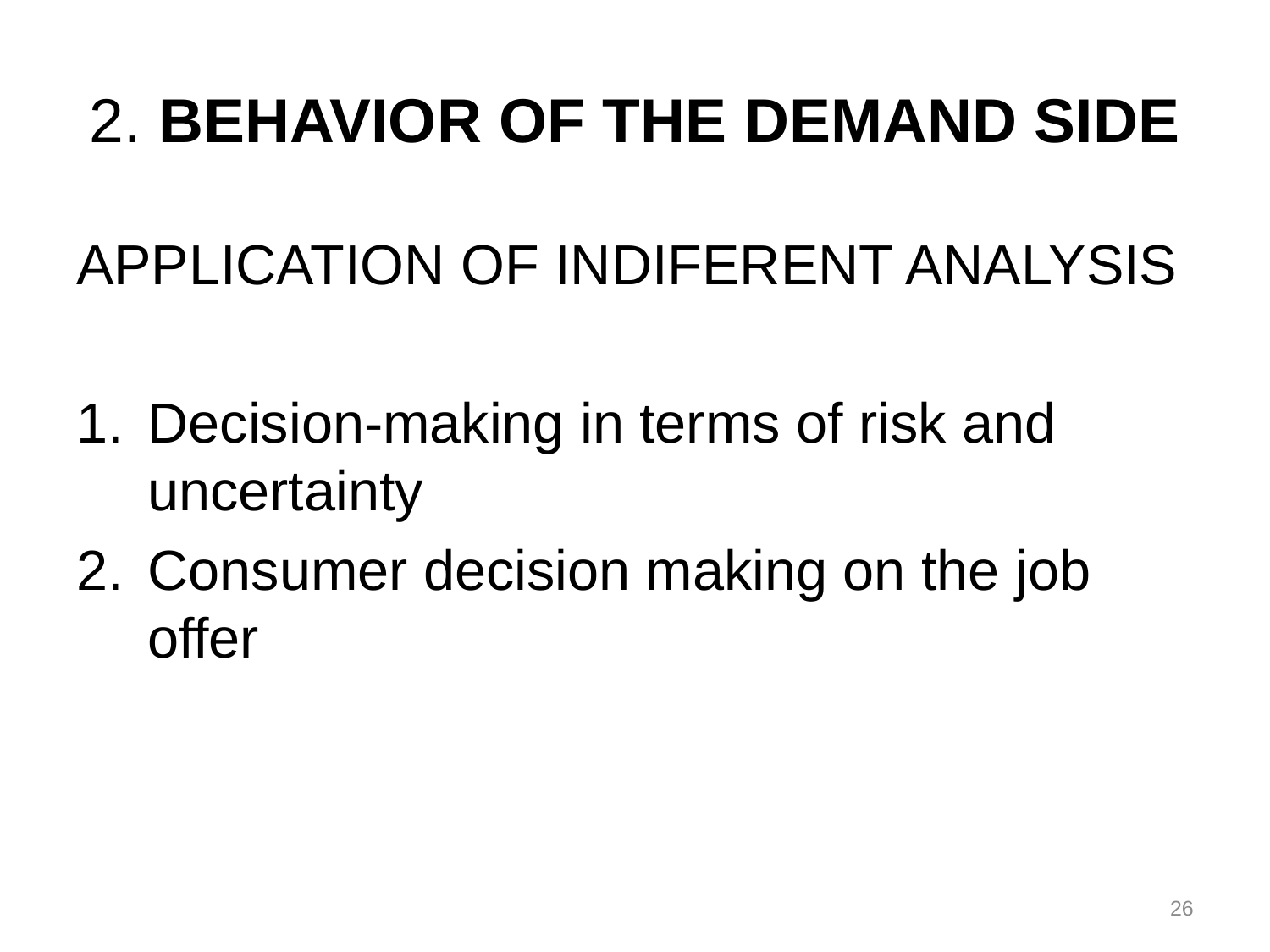

# 2. behavior of the demand side
APPLICATION OF INDIFERENT ANALYSIS

Decision-making in terms of risk and uncertainty
Consumer decision making on the job offer
26